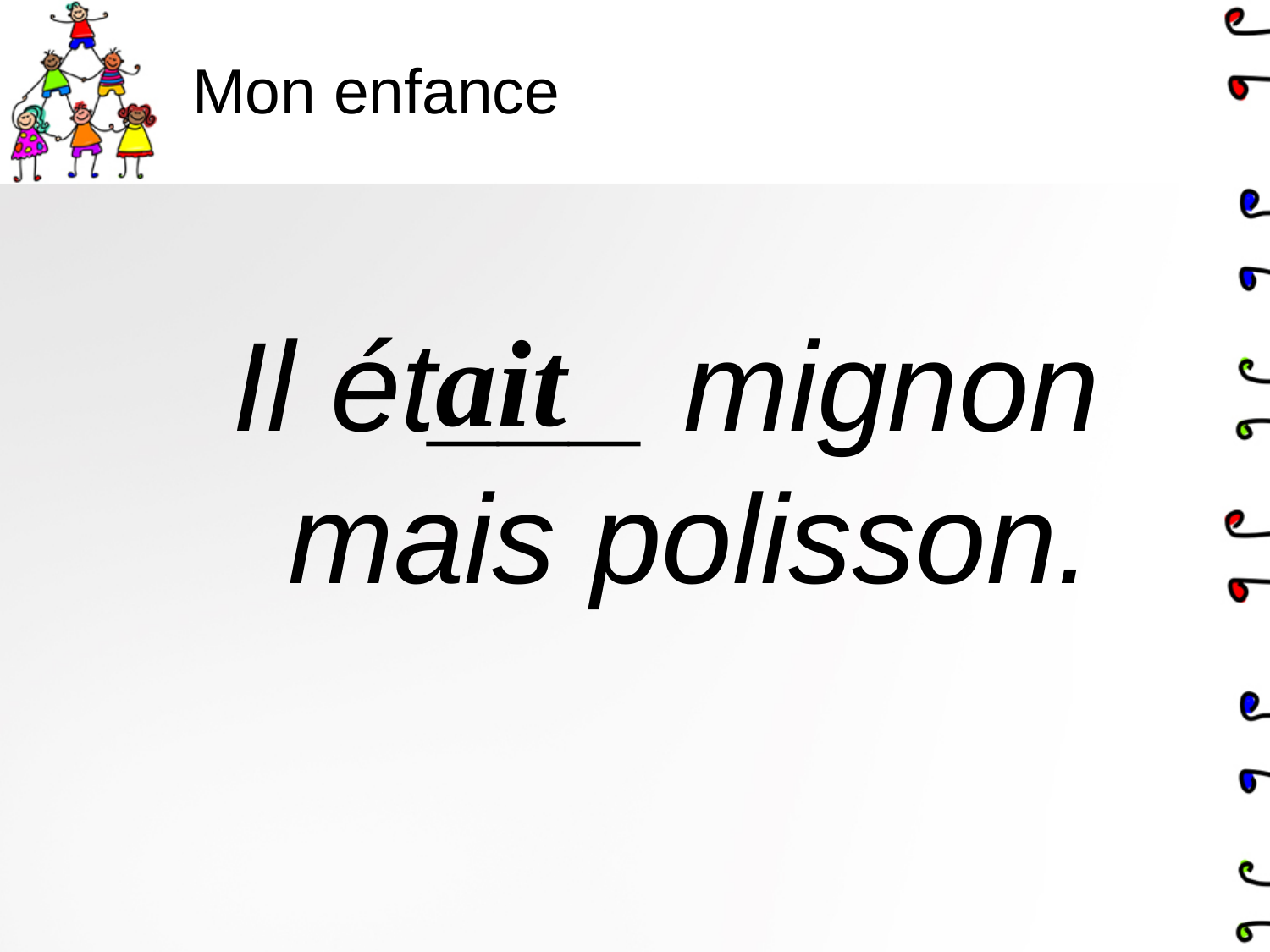

# Mon enfance
ait
Il ét___ mignon mais polisson.